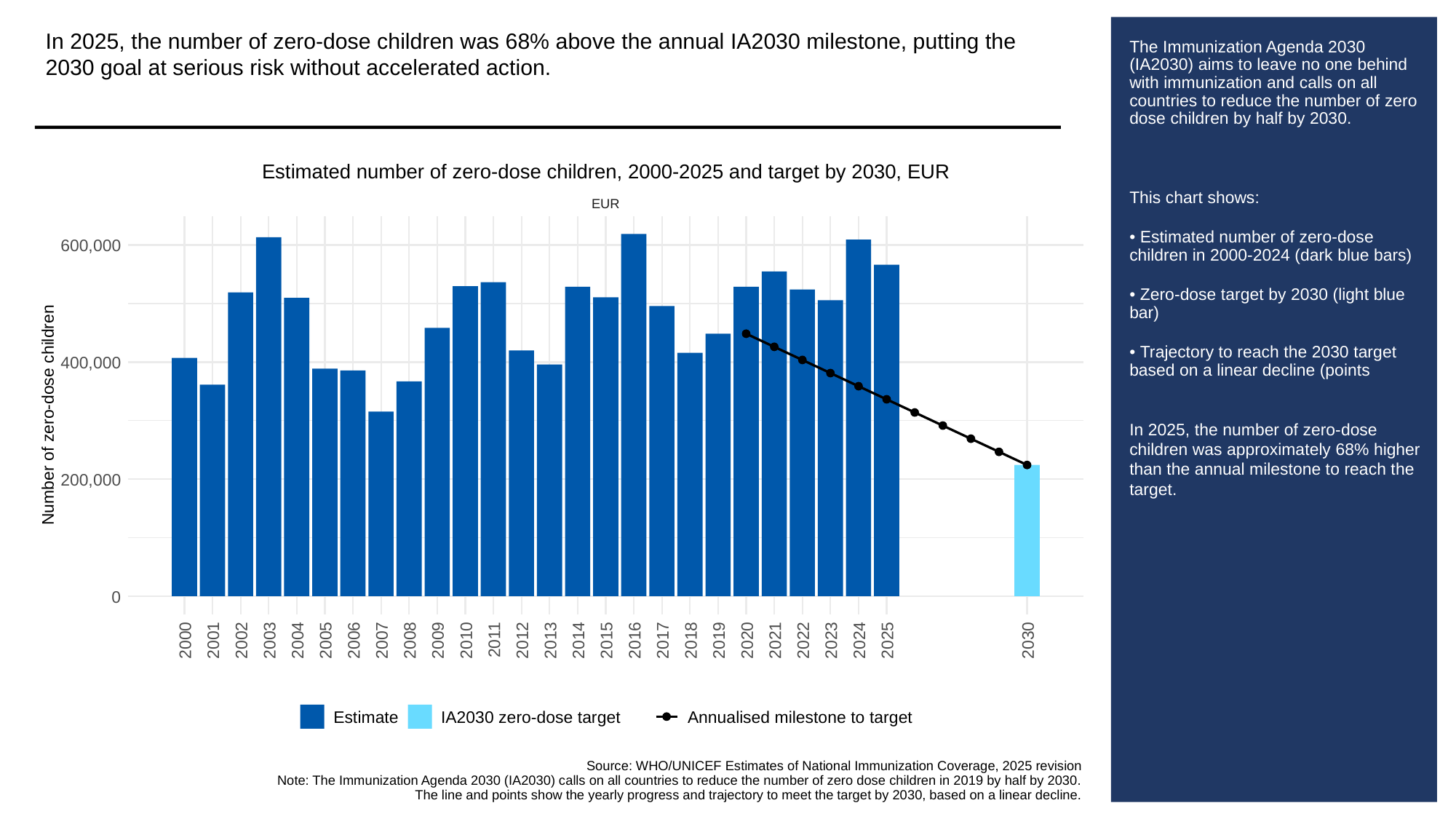

In 2025, the number of zero-dose children was 68% above the annual IA2030 milestone, putting the 2030 goal at serious risk without accelerated action.
# The Immunization Agenda 2030 (IA2030) aims to leave no one behind with immunization and calls on all countries to reduce the number of zero dose children by half by 2030.

This chart shows:
• Estimated number of zero-dose children in 2000-2024 (dark blue bars)
• Zero-dose target by 2030 (light blue bar)
• Trajectory to reach the 2030 target based on a linear decline (points

In 2025, the number of zero-dose children was approximately 68% higher than the annual milestone to reach the target.

Estimated number of zero-dose children, 2000-2025 and target by 2030, EUR
EUR

600,000

400,000

Number of zero-dose children

200,000

0

2011
2000
2001
2002
2003
2004
2005
2006
2007
2008
2009
2010
2012
2013
2014
2015
2016
2017
2018
2019
2020
2021
2022
2023
2024
2025
2030

Estimate
IA2030 zero-dose target
Annualised milestone to target

Source: WHO/UNICEF Estimates of National Immunization Coverage, 2025 revision
Note: The Immunization Agenda 2030 (IA2030) calls on all countries to reduce the number of zero dose children in 2019 by half by 2030.
The line and points show the yearly progress and trajectory to meet the target by 2030, based on a linear decline.